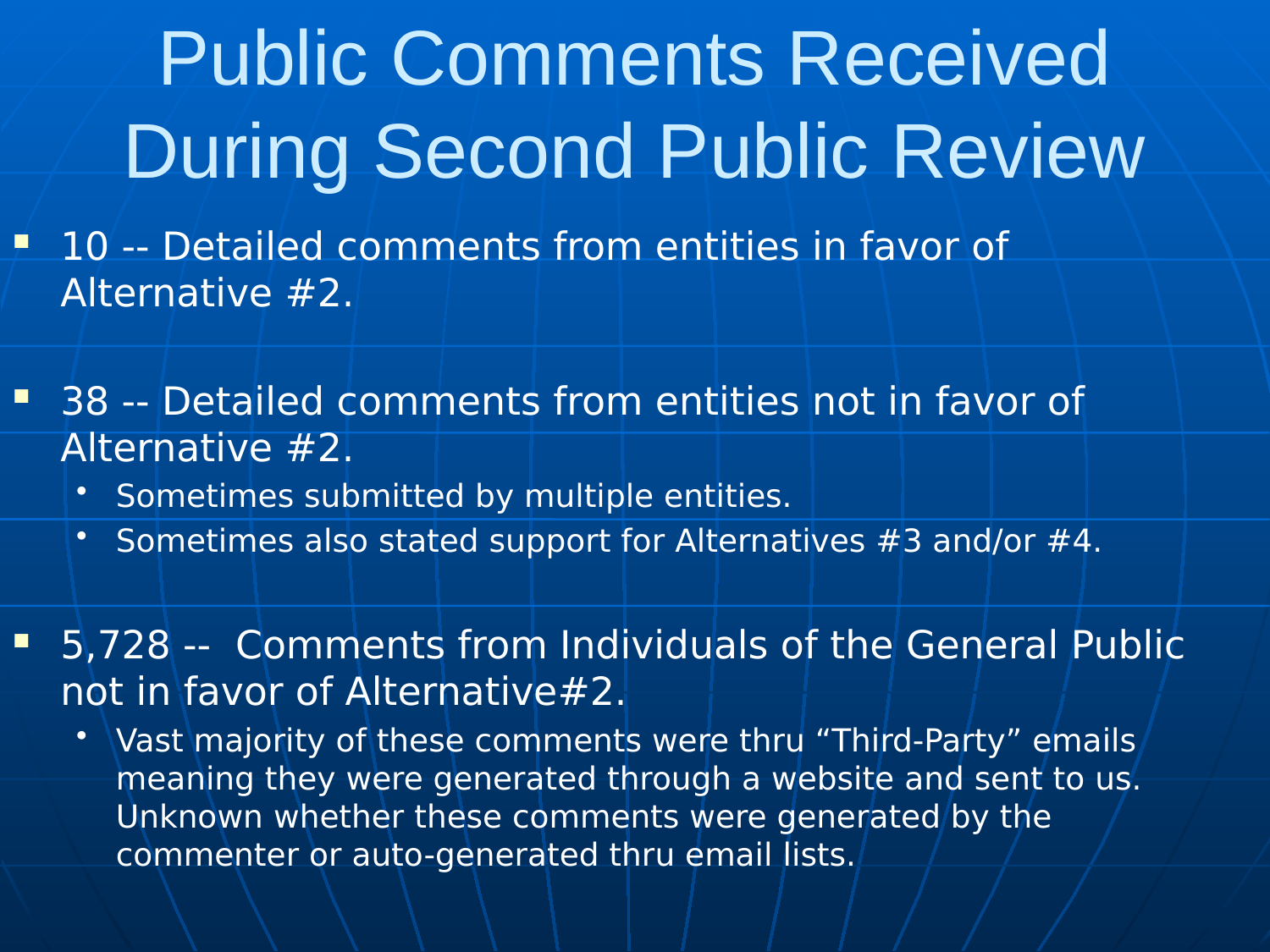

# Public Comments Received During Second Public Review

10 -- Detailed comments from entities in favor of Alternative #2.

38 -- Detailed comments from entities not in favor of Alternative #2.
Sometimes submitted by multiple entities.
Sometimes also stated support for Alternatives #3 and/or #4.

5,728 --  Comments from Individuals of the General Public not in favor of Alternative#2.
Vast majority of these comments were thru “Third-Party” emails meaning they were generated through a website and sent to us.  Unknown whether these comments were generated by the commenter or auto-generated thru email lists.